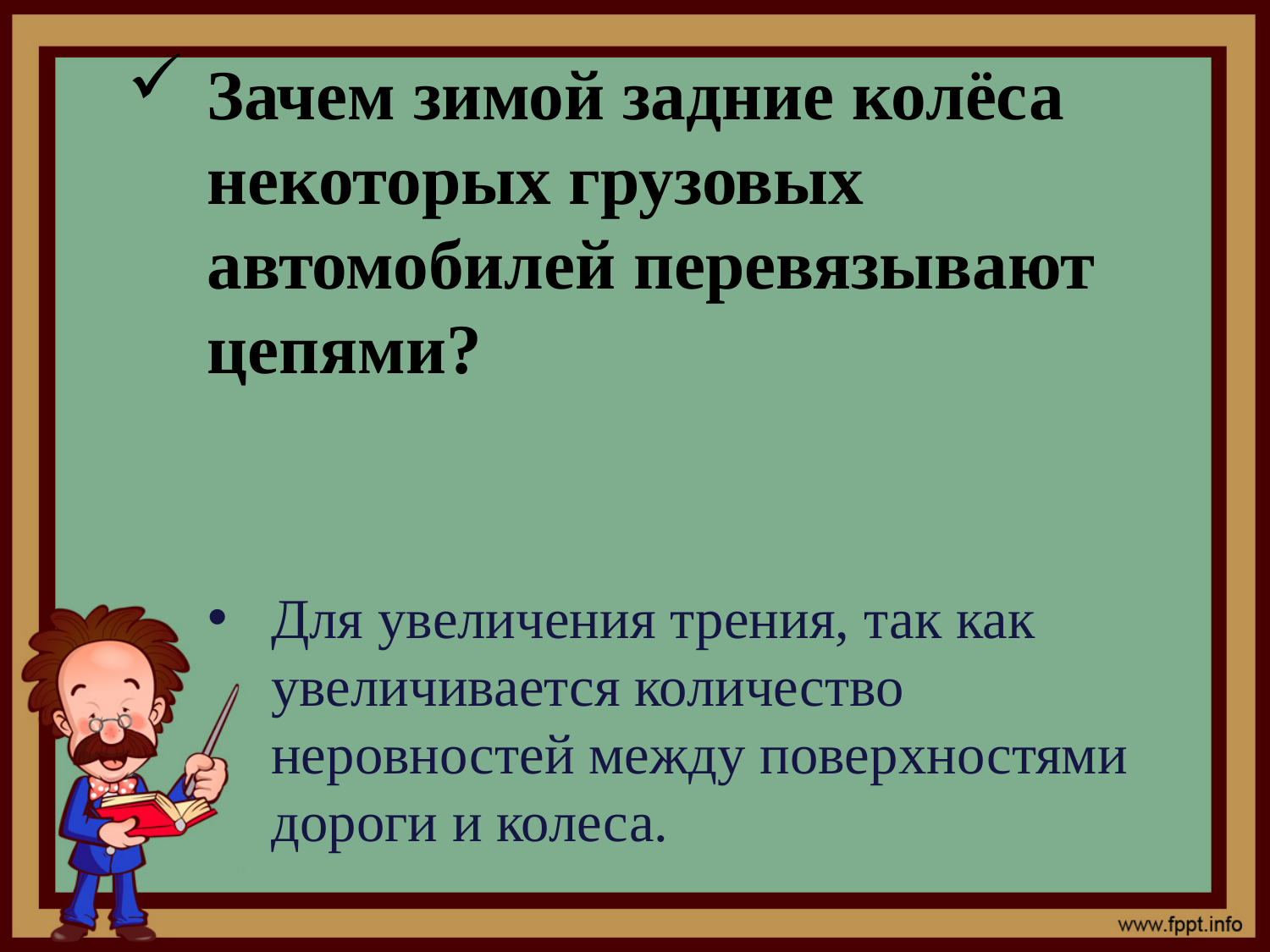

# Зачем зимой задние колёса некоторых грузовых автомобилей перевязывают цепями?
Для увеличения трения, так как увеличивается количество неровностей между поверхностями дороги и колеса.